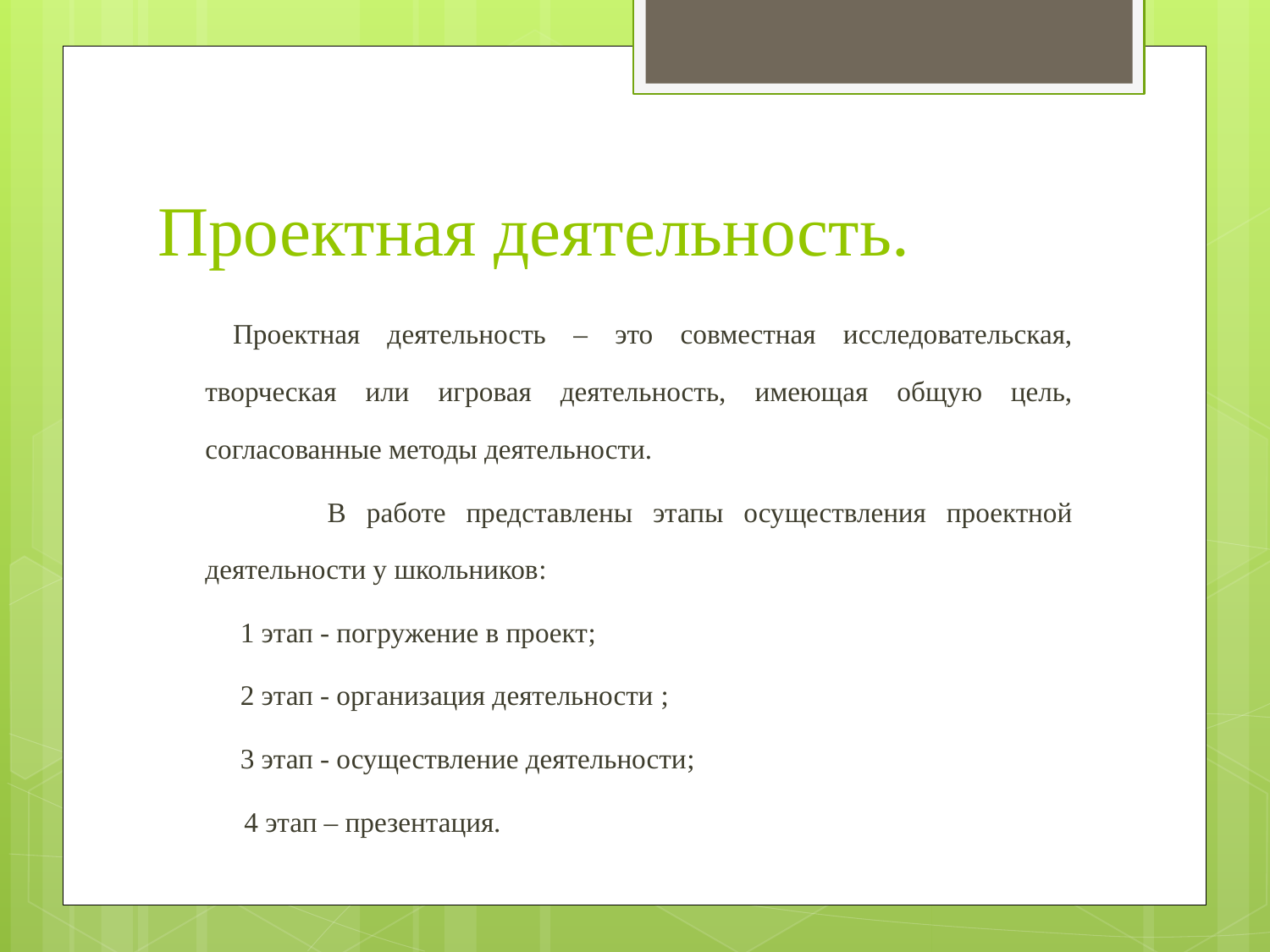

# Проектная деятельность.
 Проектная деятельность – это совместная исследовательская, творческая или игровая деятельность, имеющая общую цель, согласованные методы деятельности.
      В работе представлены этапы осуществления проектной деятельности у школьников:
     1 этап - погружение в проект;
     2 этап - организация деятельности ;
     3 этап - осуществление деятельности;
           4 этап – презентация.